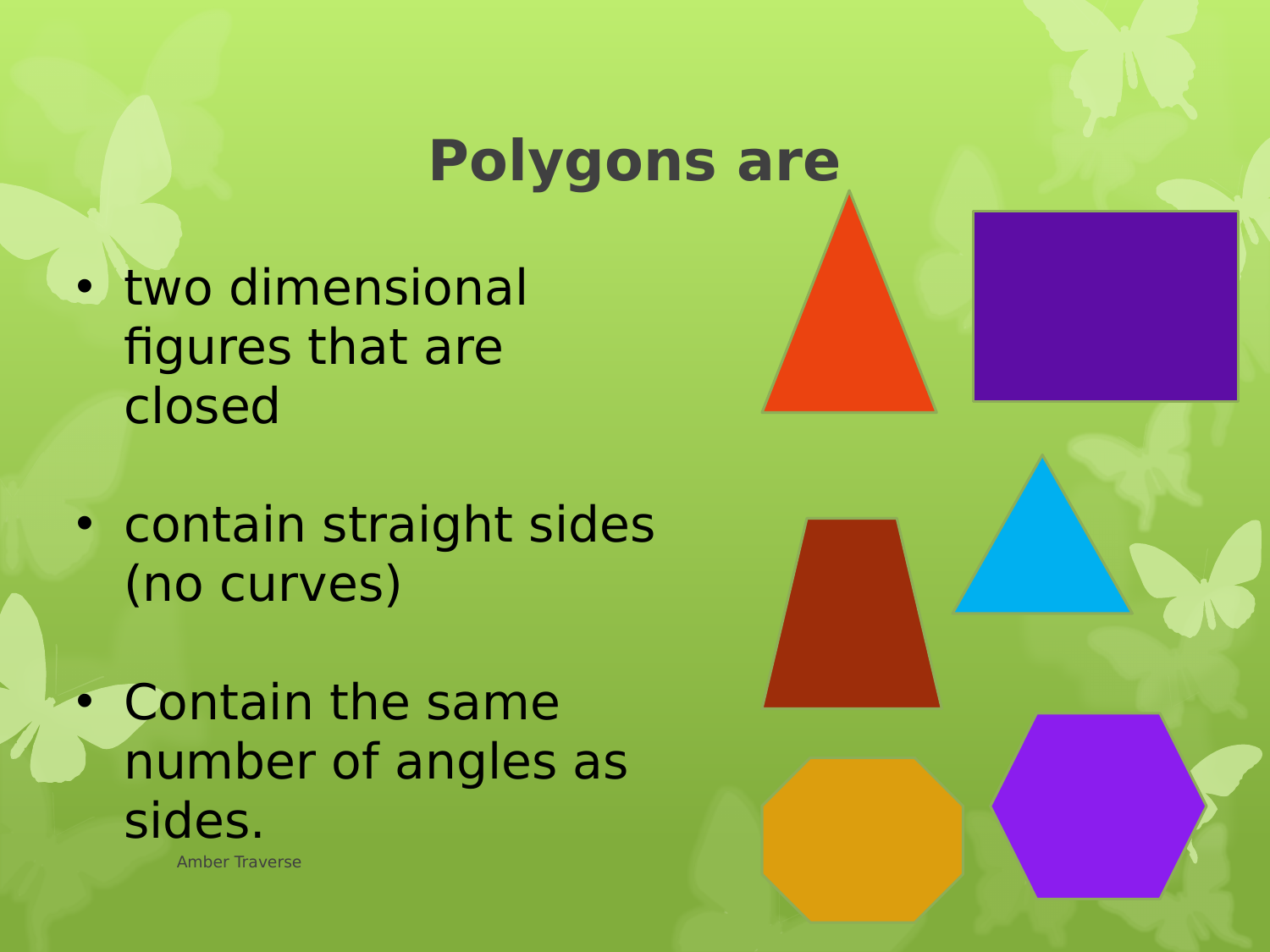

# Polygons are

two dimensional figures that are closed

contain straight sides (no curves)

Contain the same number of angles as sides.

Amber Traverse